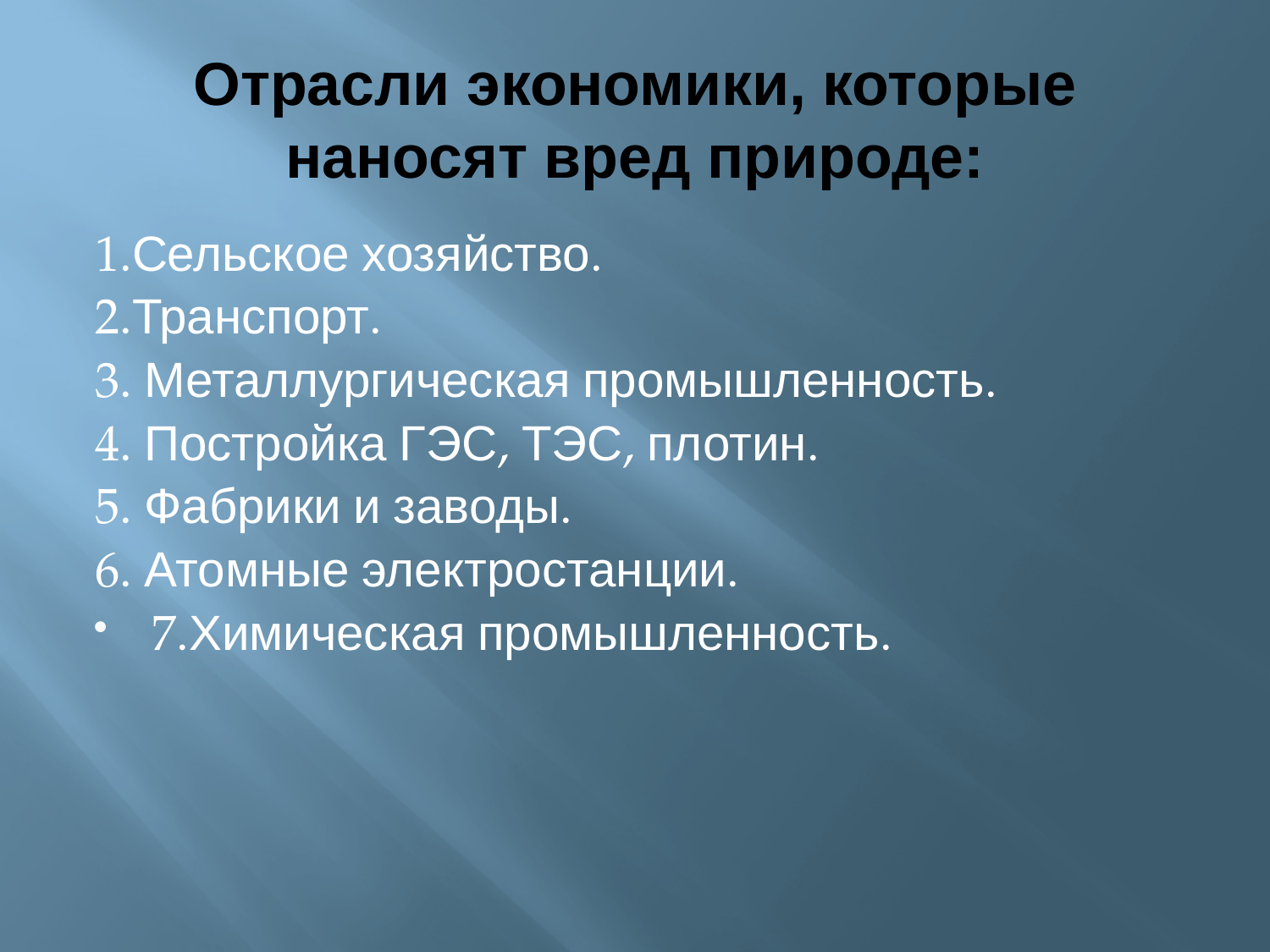

# Отрасли экономики, которые наносят вред природе:
1.Сельское хозяйство.
2.Транспорт.
3. Металлургическая промышленность.
4. Постройка ГЭС, ТЭС, плотин.
5. Фабрики и заводы.
6. Атомные электростанции.
7.Химическая промышленность.